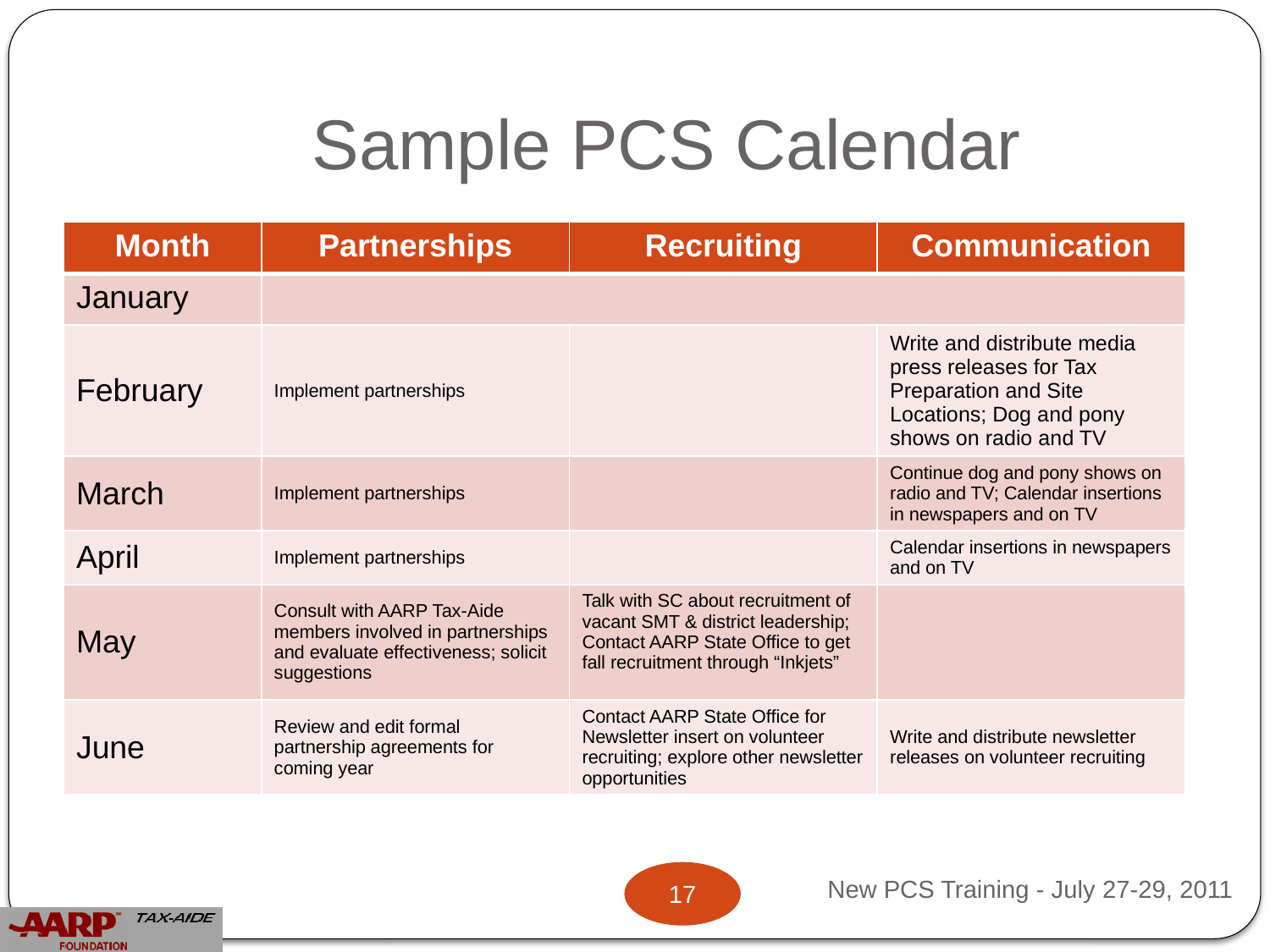

# Sample PCS Calendar
| Month | Partnerships | Recruiting | Communication |
| --- | --- | --- | --- |
| January |  |  |  |
| February | Implement partnerships |  | Write and distribute media press releases for Tax Preparation and Site Locations; Dog and pony shows on radio and TV |
| March | Implement partnerships |  | Continue dog and pony shows on radio and TV; Calendar insertions in newspapers and on TV |
| April | Implement partnerships |  | Calendar insertions in newspapers and on TV |
| May | Consult with AARP Tax-Aide members involved in partnerships and evaluate effectiveness; solicit suggestions | Talk with SC about recruitment of vacant SMT & district leadership; Contact AARP State Office to get fall recruitment through “Inkjets” |  |
| June | Review and edit formal partnership agreements for coming year | Contact AARP State Office for Newsletter insert on volunteer recruiting; explore other newsletter opportunities | Write and distribute newsletter releases on volunteer recruiting |
New PCS Training - July 27-29, 2011
17